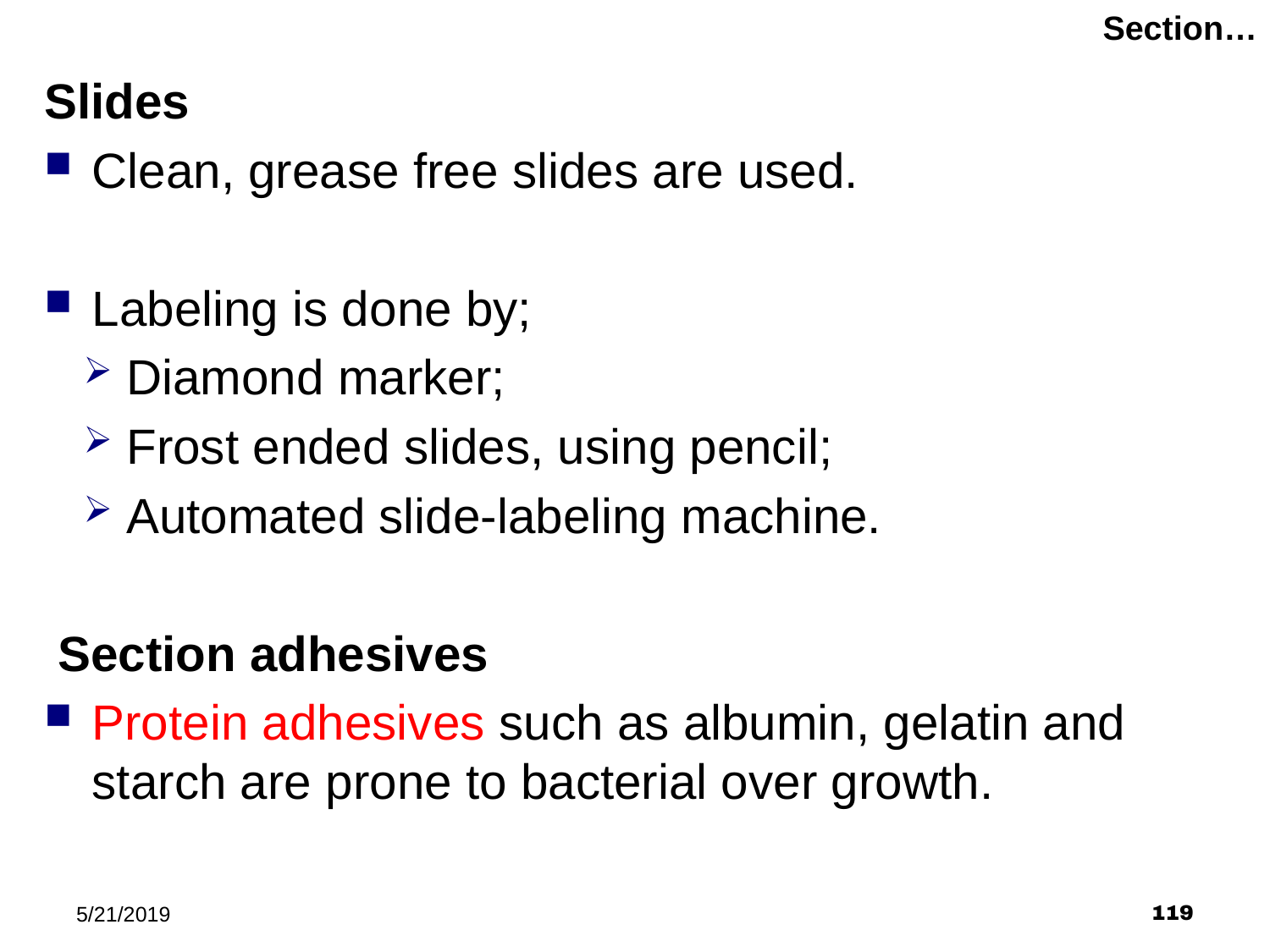

# Section…
Slides
Clean, grease free slides are used.

Labeling is done by;
 Diamond marker;
 Frost ended slides, using pencil;
 Automated slide-labeling machine.

 Section adhesives
Protein adhesives such as albumin, gelatin and starch are prone to bacterial over growth.
5/21/2019
119